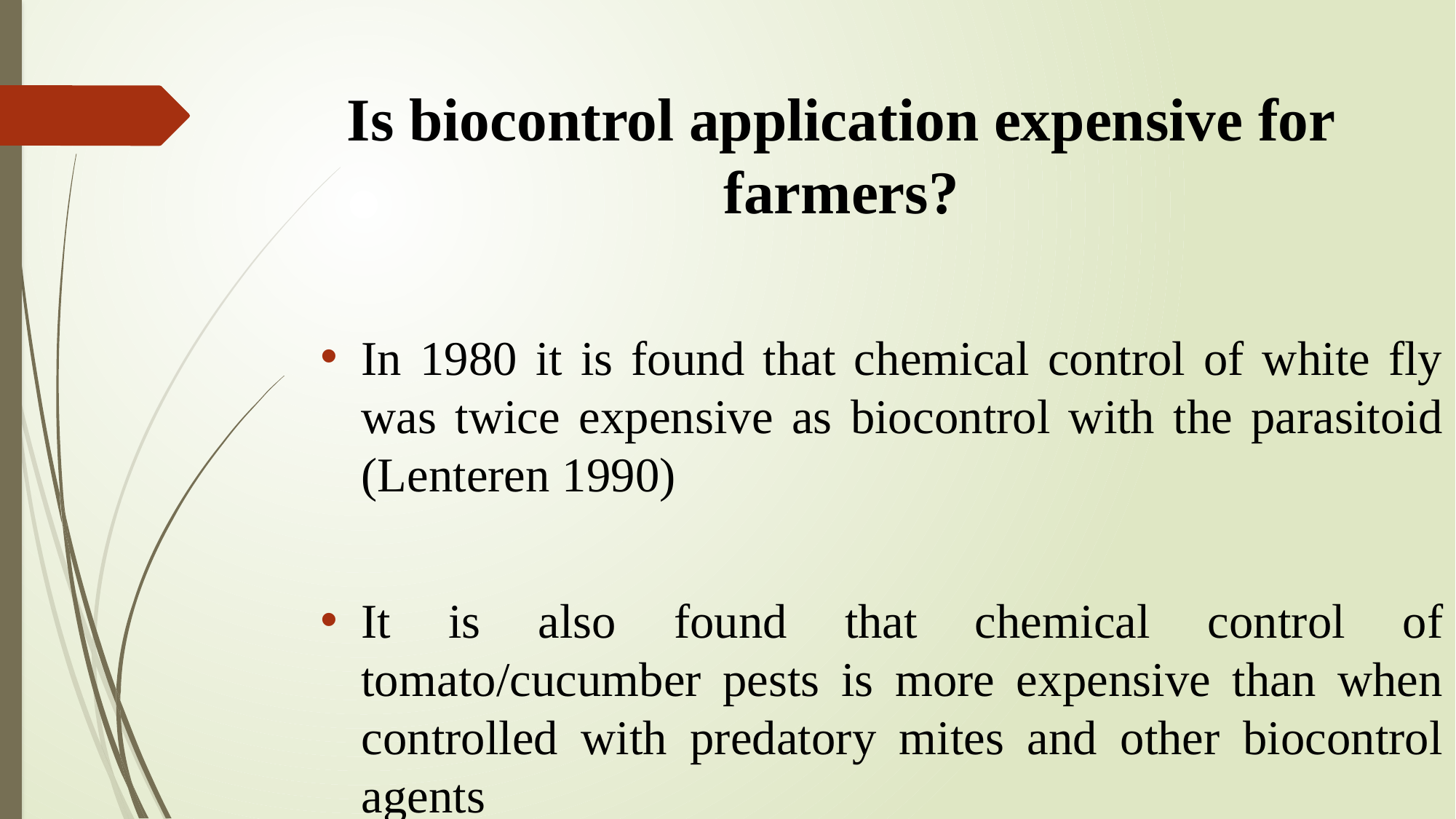

# Is biocontrol application expensive for farmers?

In 1980 it is found that chemical control of white fly was twice expensive as biocontrol with the parasitoid (Lenteren 1990)

It is also found that chemical control of tomato/cucumber pests is more expensive than when controlled with predatory mites and other biocontrol agents